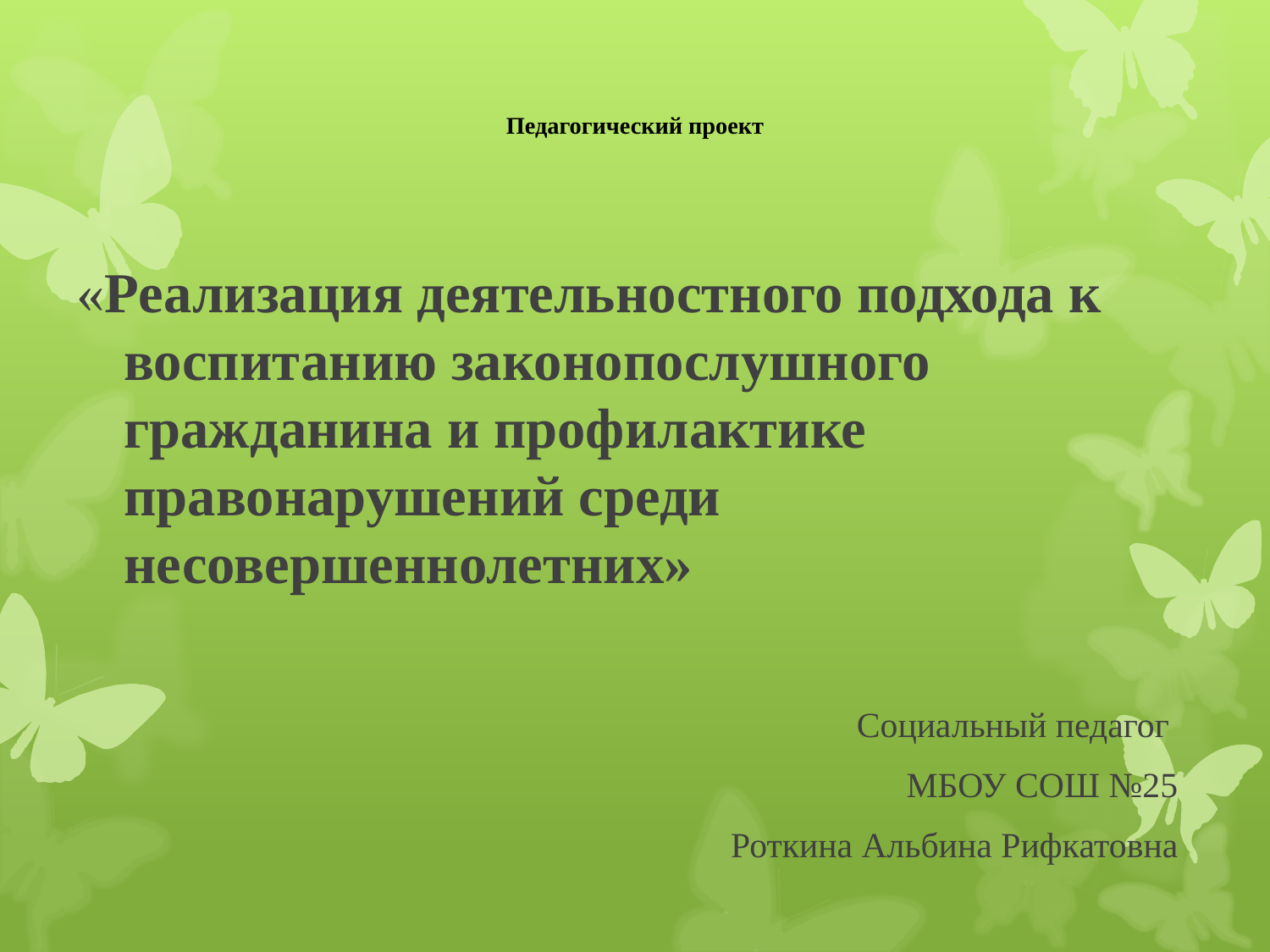

# Педагогический проект
«Реализация деятельностного подхода к воспитанию законопослушного гражданина и профилактике правонарушений среди несовершеннолетних»

Социальный педагог
МБОУ СОШ №25
Роткина Альбина Рифкатовна